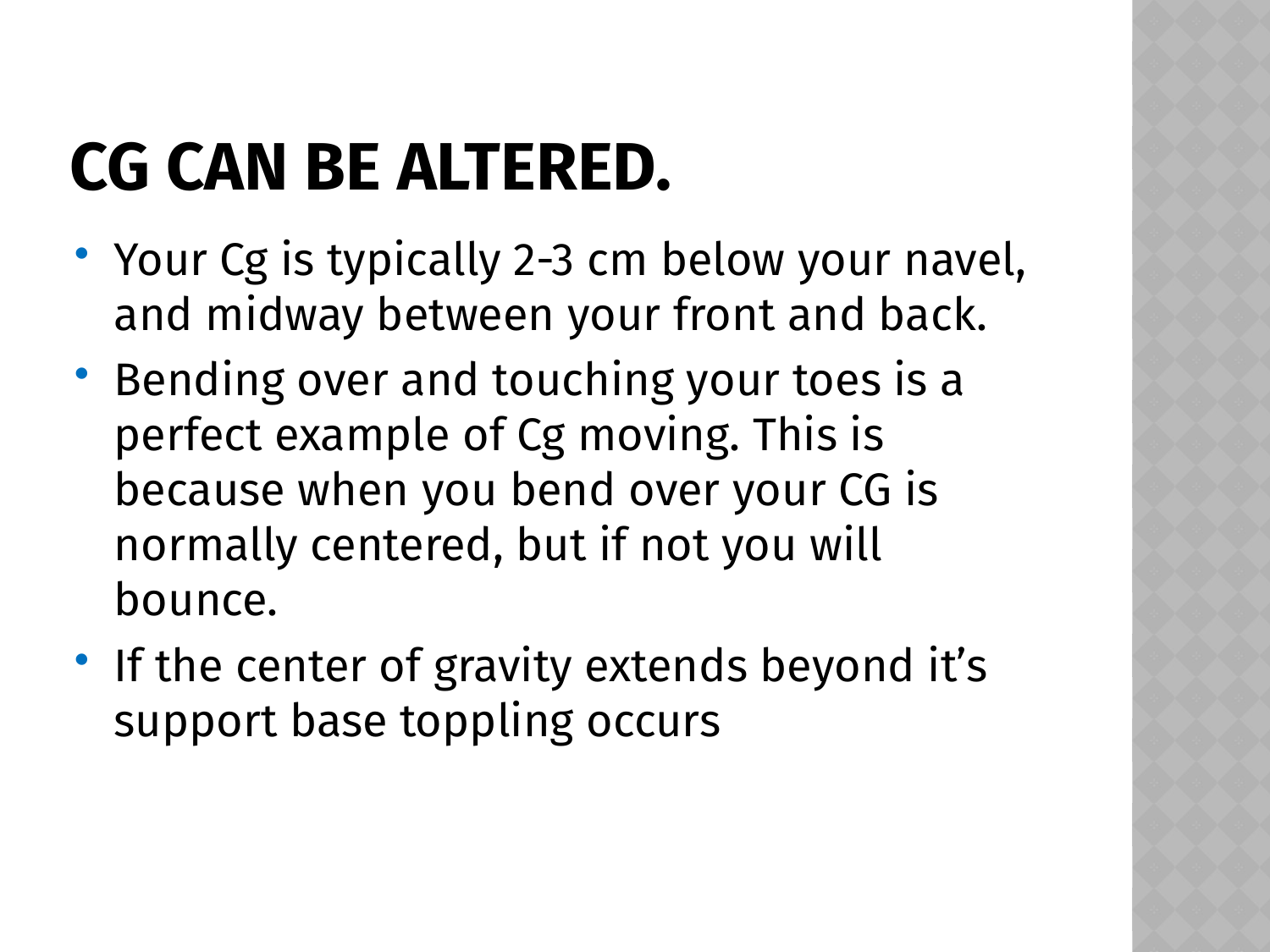

# CG can be altered.
Your Cg is typically 2-3 cm below your navel, and midway between your front and back.
Bending over and touching your toes is a perfect example of Cg moving. This is because when you bend over your CG is normally centered, but if not you will bounce.
If the center of gravity extends beyond it’s support base toppling occurs